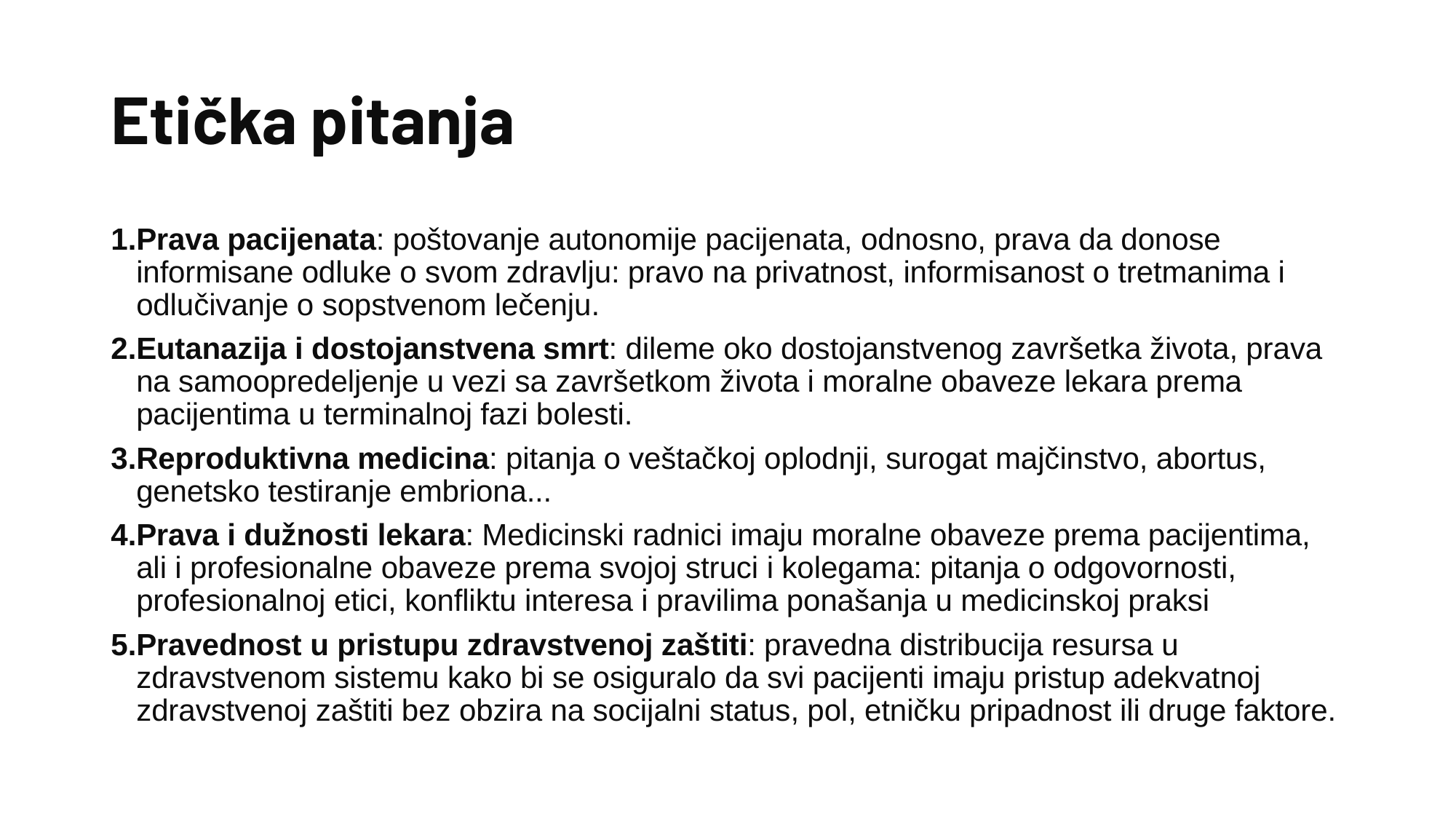

# Etička pitanja
Prava pacijenata: poštovanje autonomije pacijenata, odnosno, prava da donose informisane odluke o svom zdravlju: pravo na privatnost, informisanost o tretmanima i odlučivanje o sopstvenom lečenju.
Eutanazija i dostojanstvena smrt: dileme oko dostojanstvenog završetka života, prava na samoopredeljenje u vezi sa završetkom života i moralne obaveze lekara prema pacijentima u terminalnoj fazi bolesti.
Reproduktivna medicina: pitanja o veštačkoj oplodnji, surogat majčinstvo, abortus, genetsko testiranje embriona...
Prava i dužnosti lekara: Medicinski radnici imaju moralne obaveze prema pacijentima, ali i profesionalne obaveze prema svojoj struci i kolegama: pitanja o odgovornosti, profesionalnoj etici, konfliktu interesa i pravilima ponašanja u medicinskoj praksi
Pravednost u pristupu zdravstvenoj zaštiti: pravedna distribucija resursa u zdravstvenom sistemu kako bi se osiguralo da svi pacijenti imaju pristup adekvatnoj zdravstvenoj zaštiti bez obzira na socijalni status, pol, etničku pripadnost ili druge faktore.